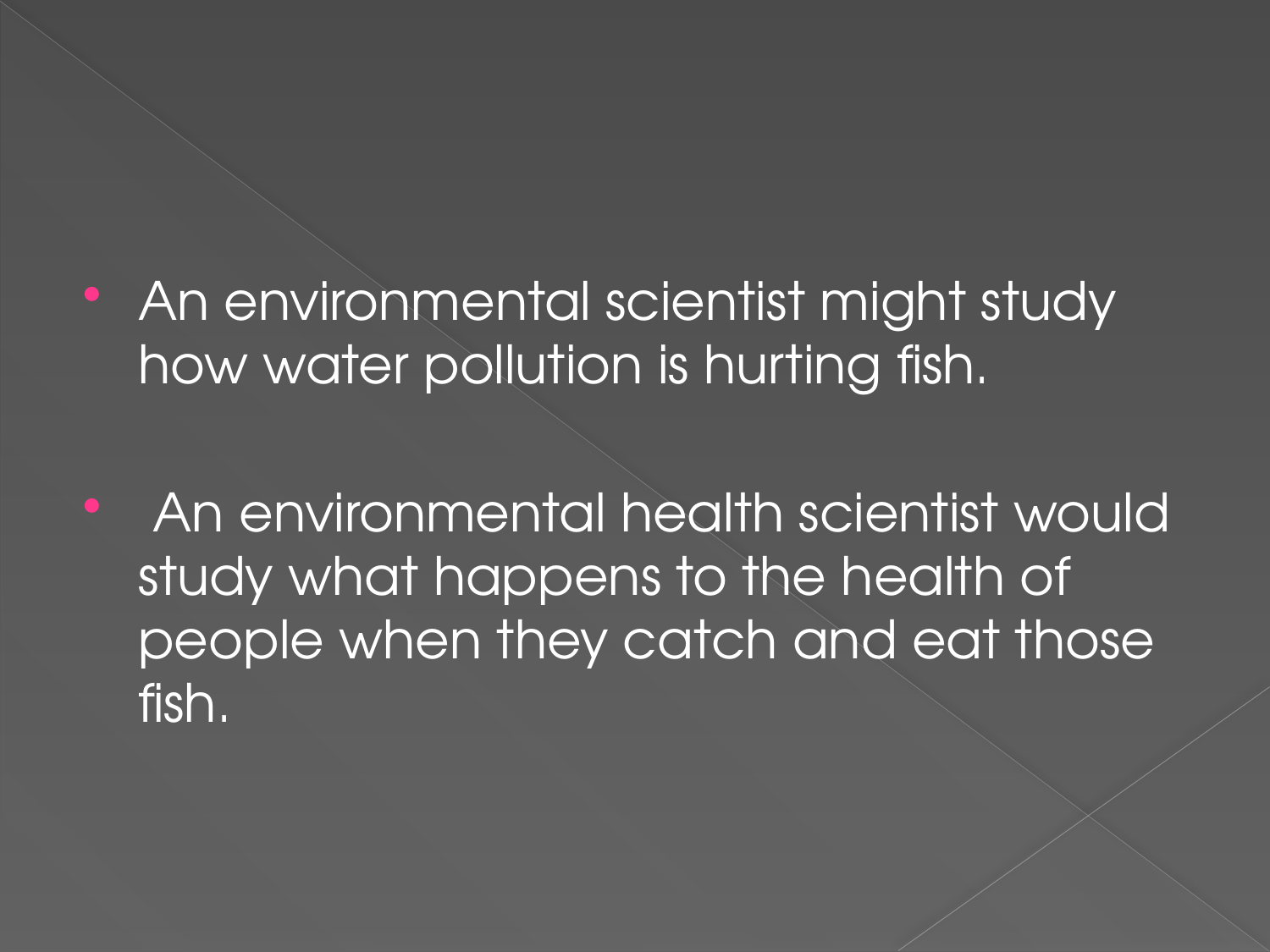

#
An environmental scientist might study how water pollution is hurting fish.

 An environmental health scientist would study what happens to the health of people when they catch and eat those fish.